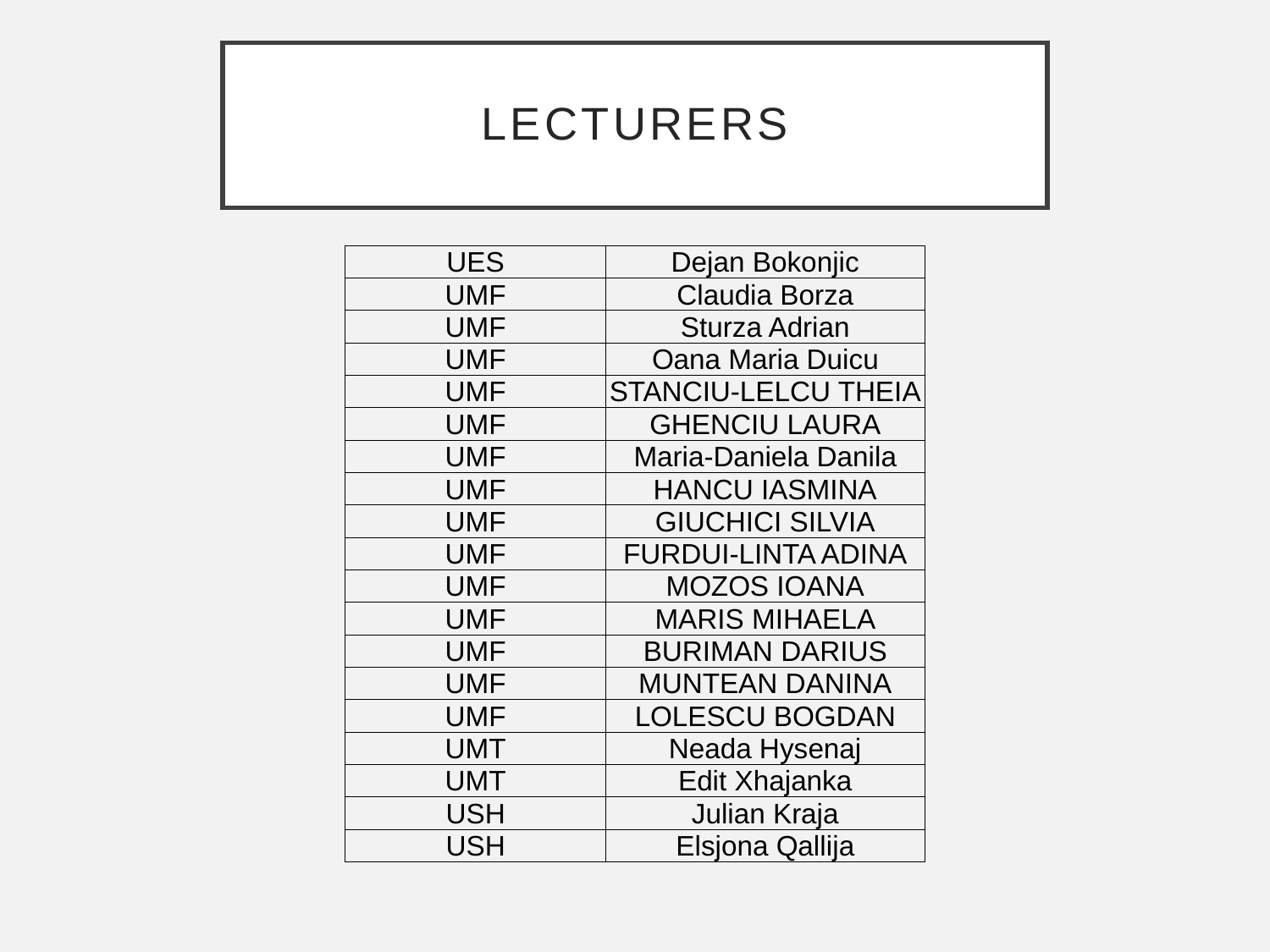

# Lecturers
| UES | Dejan Bokonjic |
| --- | --- |
| UMF | Claudia Borza |
| UMF | Sturza Adrian |
| UMF | Oana Maria Duicu |
| UMF | STANCIU-LELCU THEIA |
| UMF | GHENCIU LAURA |
| UMF | Maria-Daniela Danila |
| UMF | HANCU IASMINA |
| UMF | GIUCHICI SILVIA |
| UMF | FURDUI-LINTA ADINA |
| UMF | MOZOS IOANA |
| UMF | MARIS MIHAELA |
| UMF | BURIMAN DARIUS |
| UMF | MUNTEAN DANINA |
| UMF | LOLESCU BOGDAN |
| UMT | Neada Hysenaj |
| UMT | Edit Xhajanka |
| USH | Julian Kraja |
| USH | Elsjona Qallija |